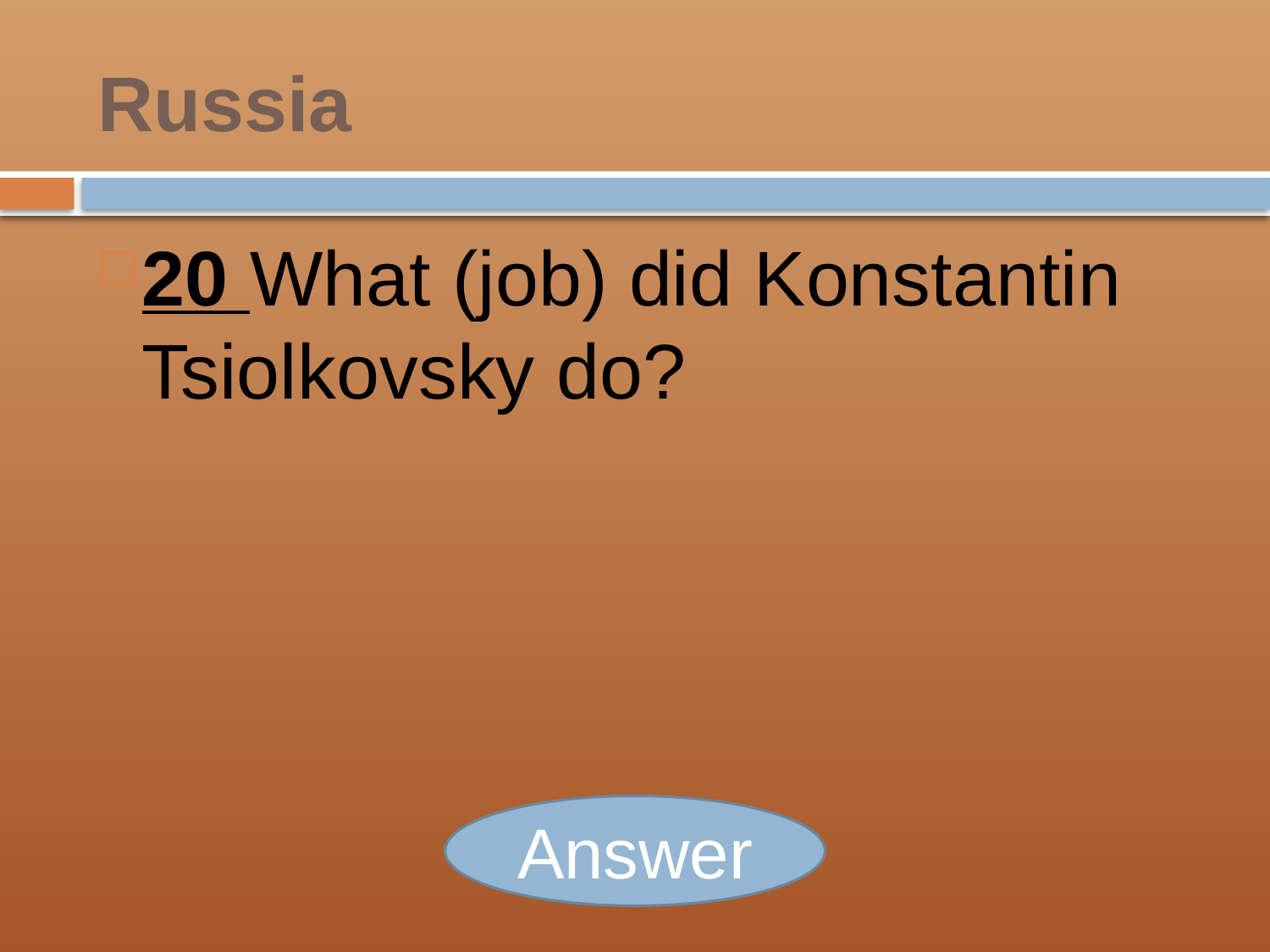

# Russia
20 What (job) did Konstantin Tsiolkovsky do?

Answer